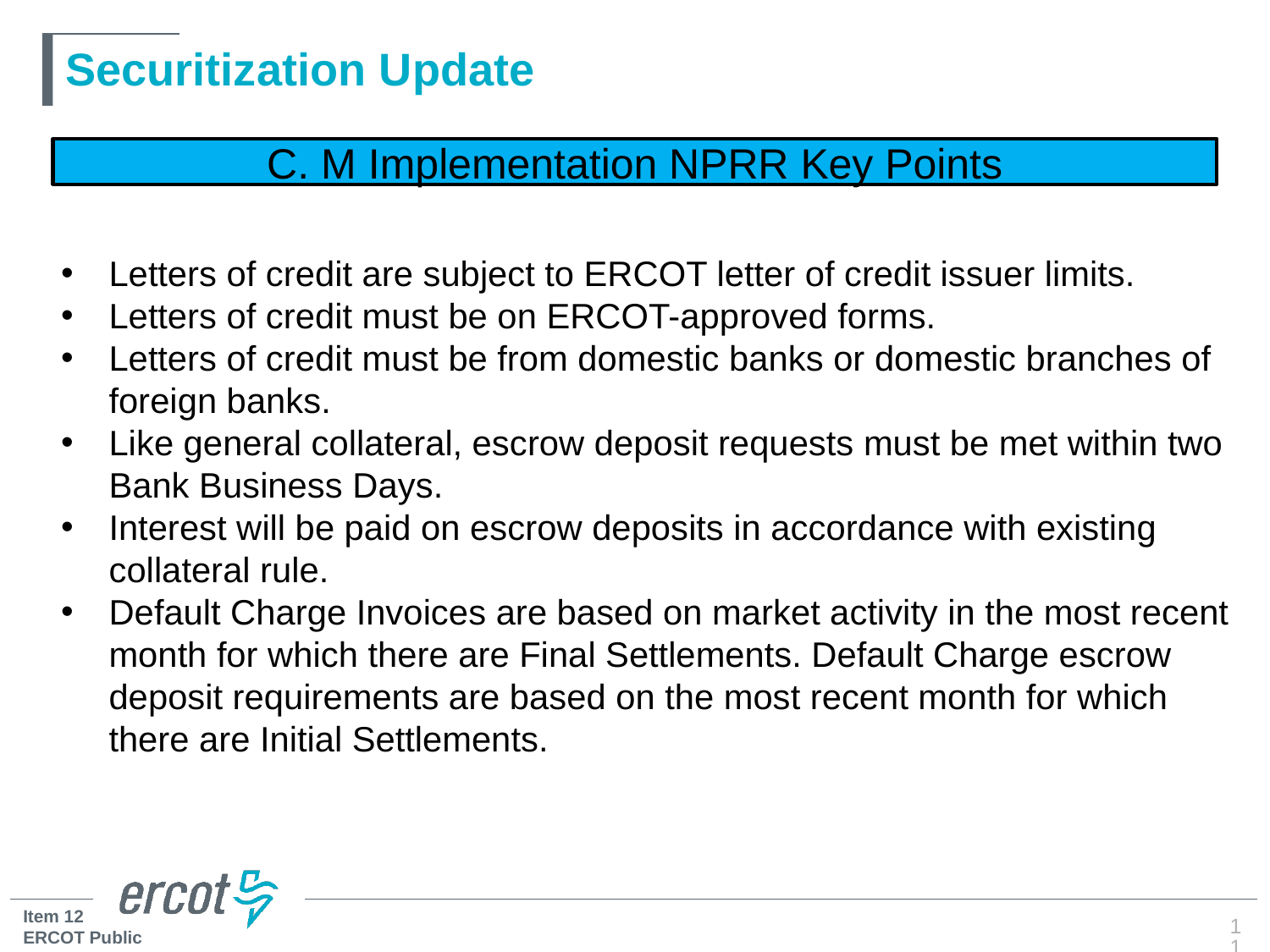

# Securitization Update
C. M Implementation NPRR Key Points
Letters of credit are subject to ERCOT letter of credit issuer limits.
Letters of credit must be on ERCOT-approved forms.
Letters of credit must be from domestic banks or domestic branches of foreign banks.
Like general collateral, escrow deposit requests must be met within two Bank Business Days.
Interest will be paid on escrow deposits in accordance with existing collateral rule.
Default Charge Invoices are based on market activity in the most recent month for which there are Final Settlements. Default Charge escrow deposit requirements are based on the most recent month for which there are Initial Settlements.

11